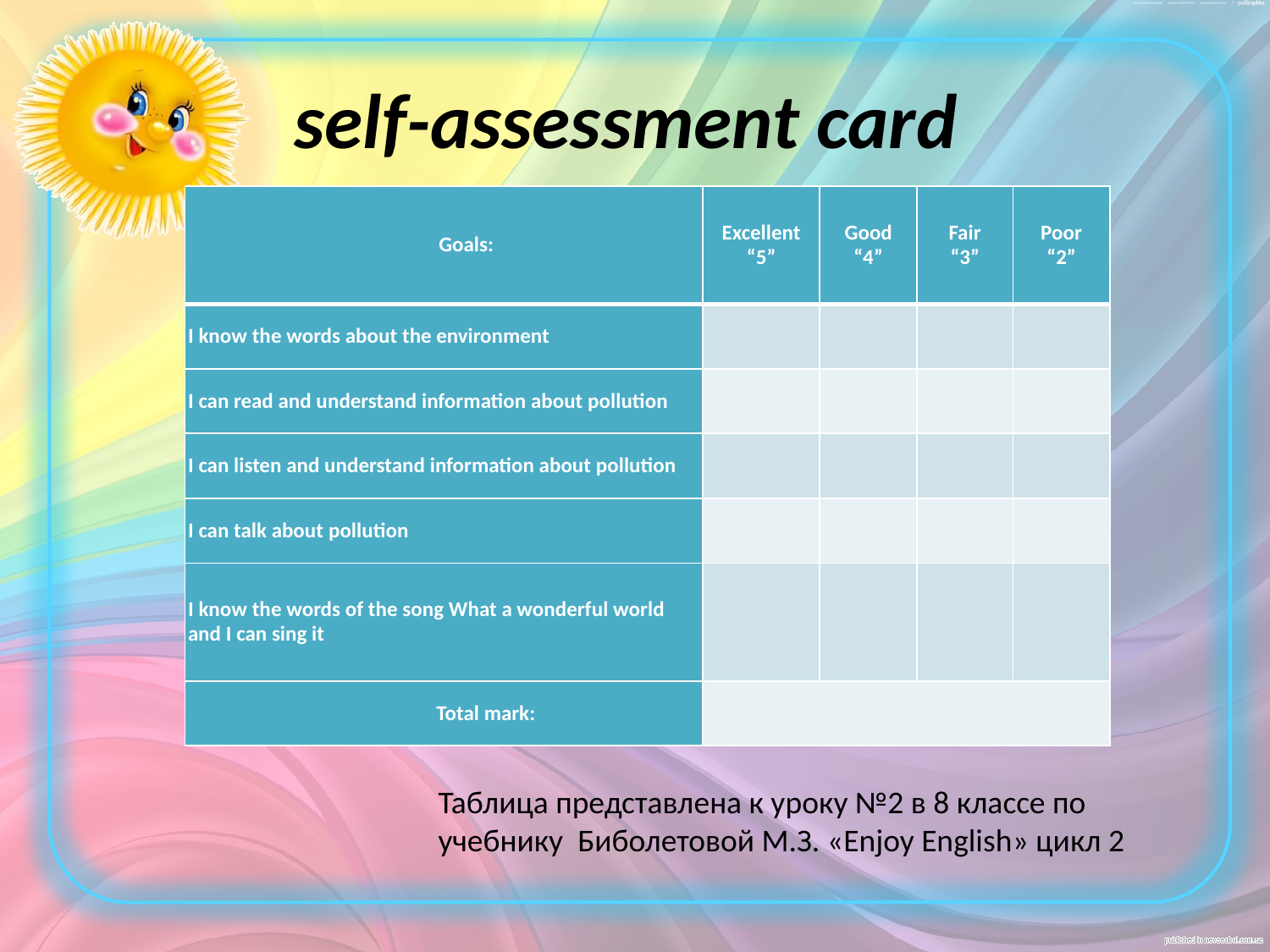

# self-assessment card
| Goals: | Excellent “5” | Good “4” | Fair “3” | Poor “2” |
| --- | --- | --- | --- | --- |
| I know the words about the environment |  |  |  |  |
| I can read and understand information about pollution |  |  |  |  |
| I can listen and understand information about pollution |  |  |  |  |
| I can talk about pollution |  |  |  |  |
| I know the words of the song What a wonderful world and I can sing it |  |  |  |  |
| Total mark: |  |  |  |  |
Таблица представлена к уроку №2 в 8 классе по
учебнику  Биболетовой М.З. «Enjoy English» цикл 2